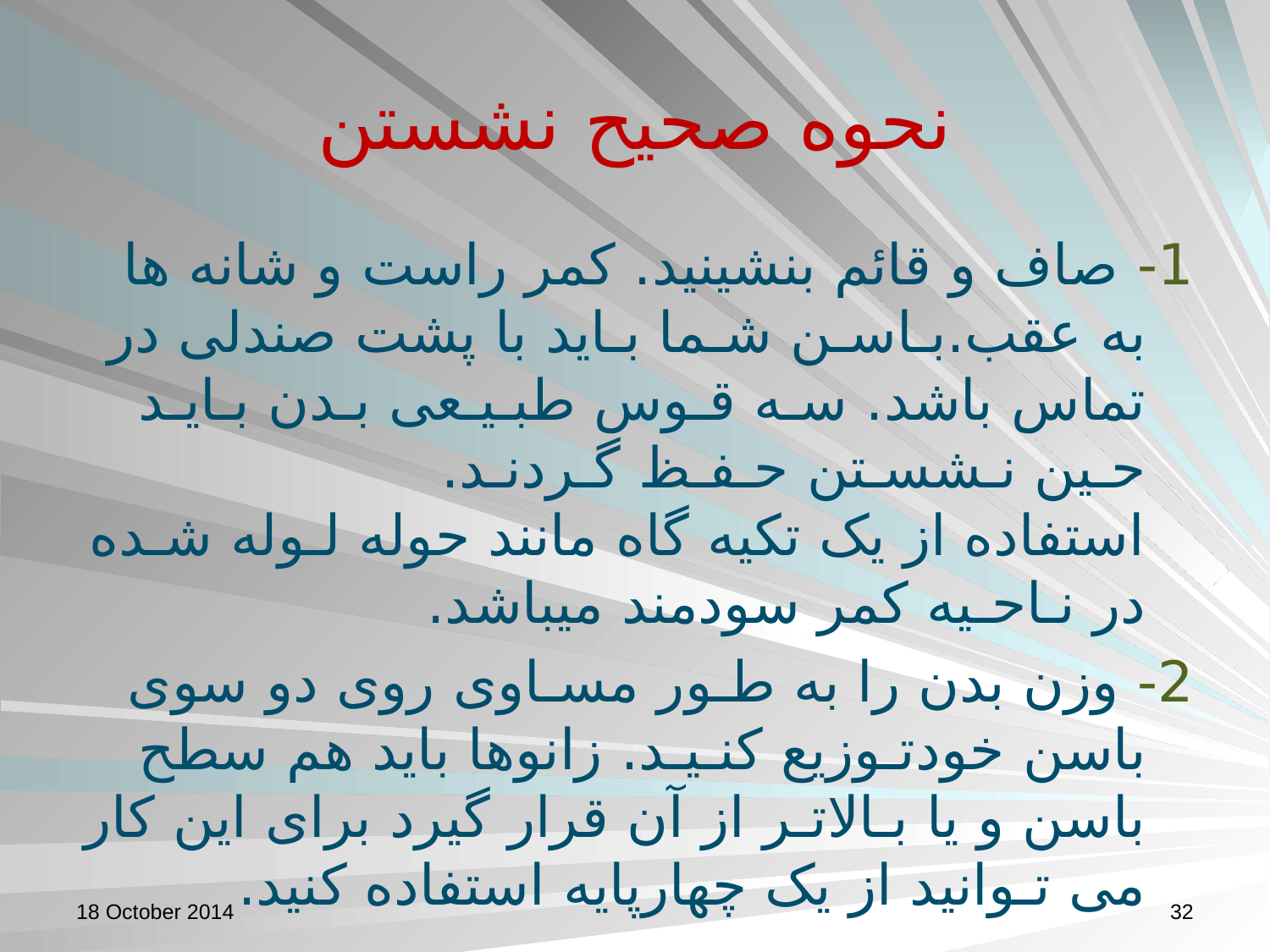

# نحوه صحیح نشستن
1- صاف و قائم بنشینید. کمر راست و شانه ها به عقب.بـاسـن شـما بـاید با پشت صندلی در تماس باشد. سـه قـوس طبـیـعی بـدن بـایـد حـین نـشسـتن حـفـظ گـردنـد.
استفاده از یک تکیه گاه مانند حوله لـوله شـده در نـاحـیه کمر سودمند میباشد.
2- وزن بدن را به طـور مسـاوی روی دو سوی باسن خودتـوزیع کنـیـد. زانوها باید هم سطح باسن و یا بـالاتـر از آن قرار گیرد برای این کار می تـوانید از یک چهارپایه استفاده کنید.

18 October 2014
32